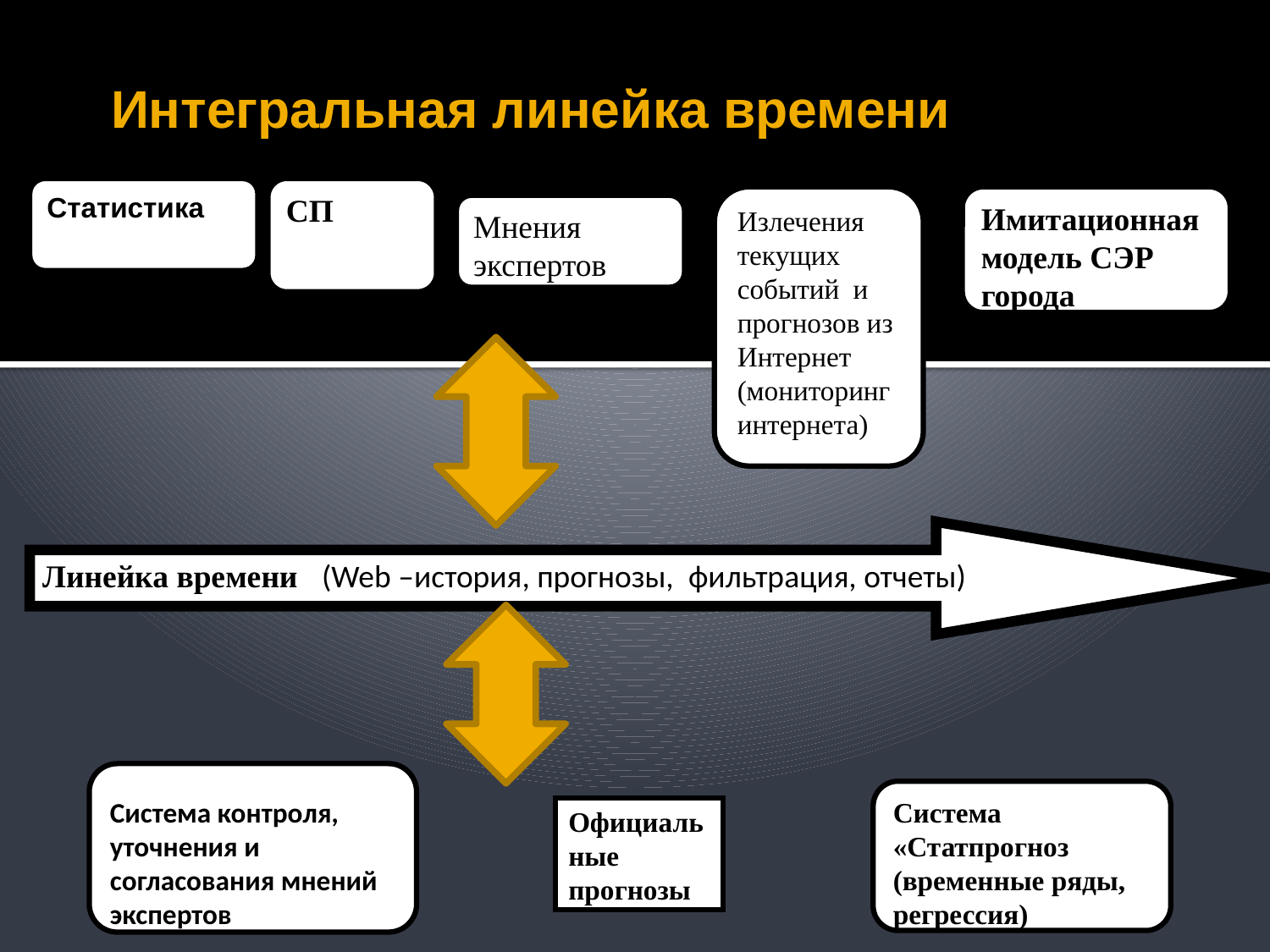

# Интегральная линейка времени
Статистика
СП
Излечения текущих событий  и прогнозов из Интернет (мониторинг интернета)

Имитационная модель СЭР города

Мнения
экспертов

Линейка времени   (Web –история, прогнозы,  фильтрация, отчеты)

Система «Статпрогноз (временные ряды, регрессия)

Официальные прогнозы

Wed
Система контроля, уточнения и согласования мнений экспертов